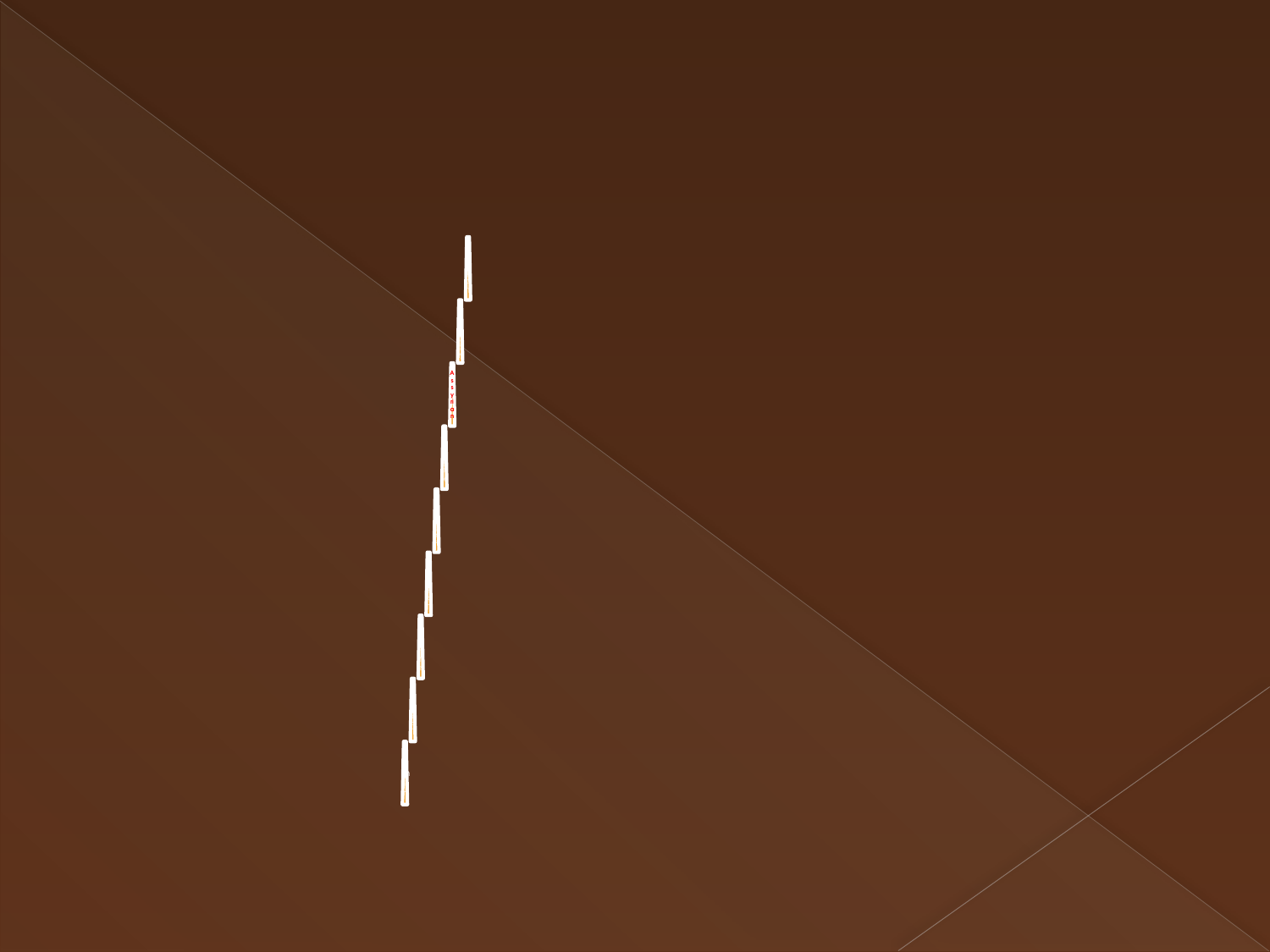

Amorite
Egyptian
Sumer
Canaanite
Hebrew
Assyrian
Chaldean/Babylonian
Persian
Akkadian